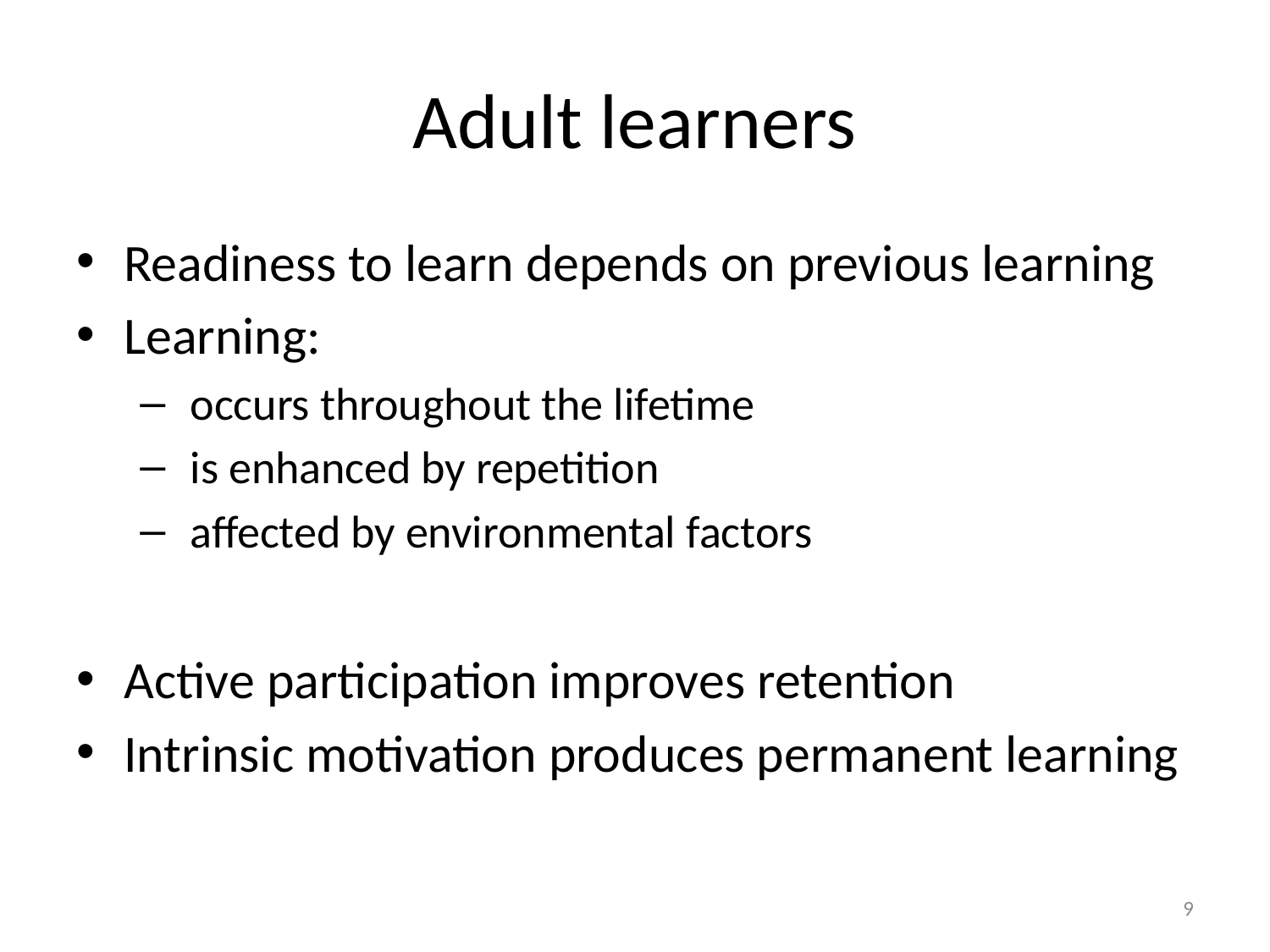

# Adult learners
Readiness to learn depends on previous learning
Learning:
 occurs throughout the lifetime
 is enhanced by repetition
 affected by environmental factors

Active participation improves retention
Intrinsic motivation produces permanent learning
9